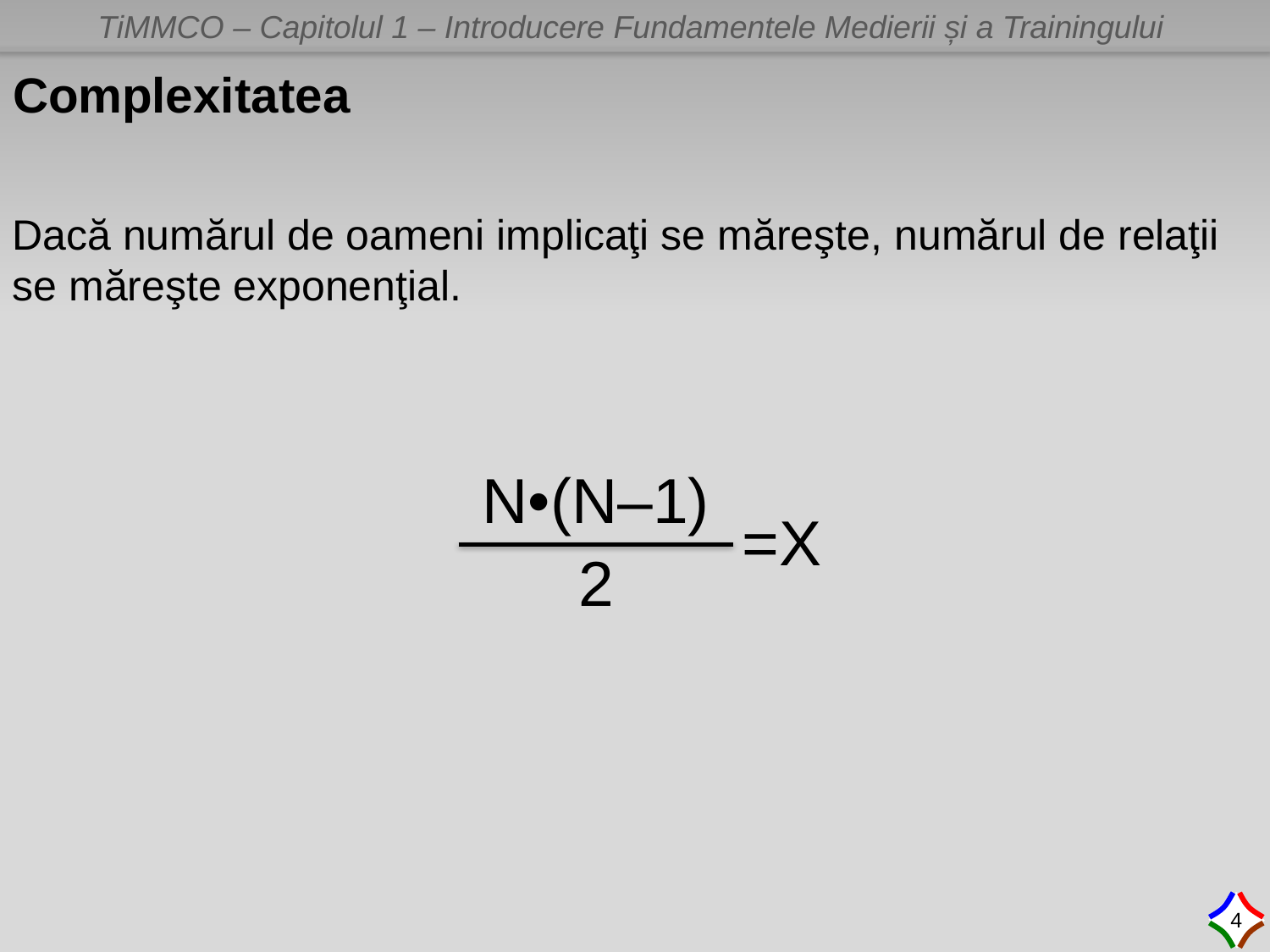

Complexitatea
Dacă numărul de oameni implicaţi se măreşte, numărul de relaţii se măreşte exponenţial.
N•(N–1)
=X
2